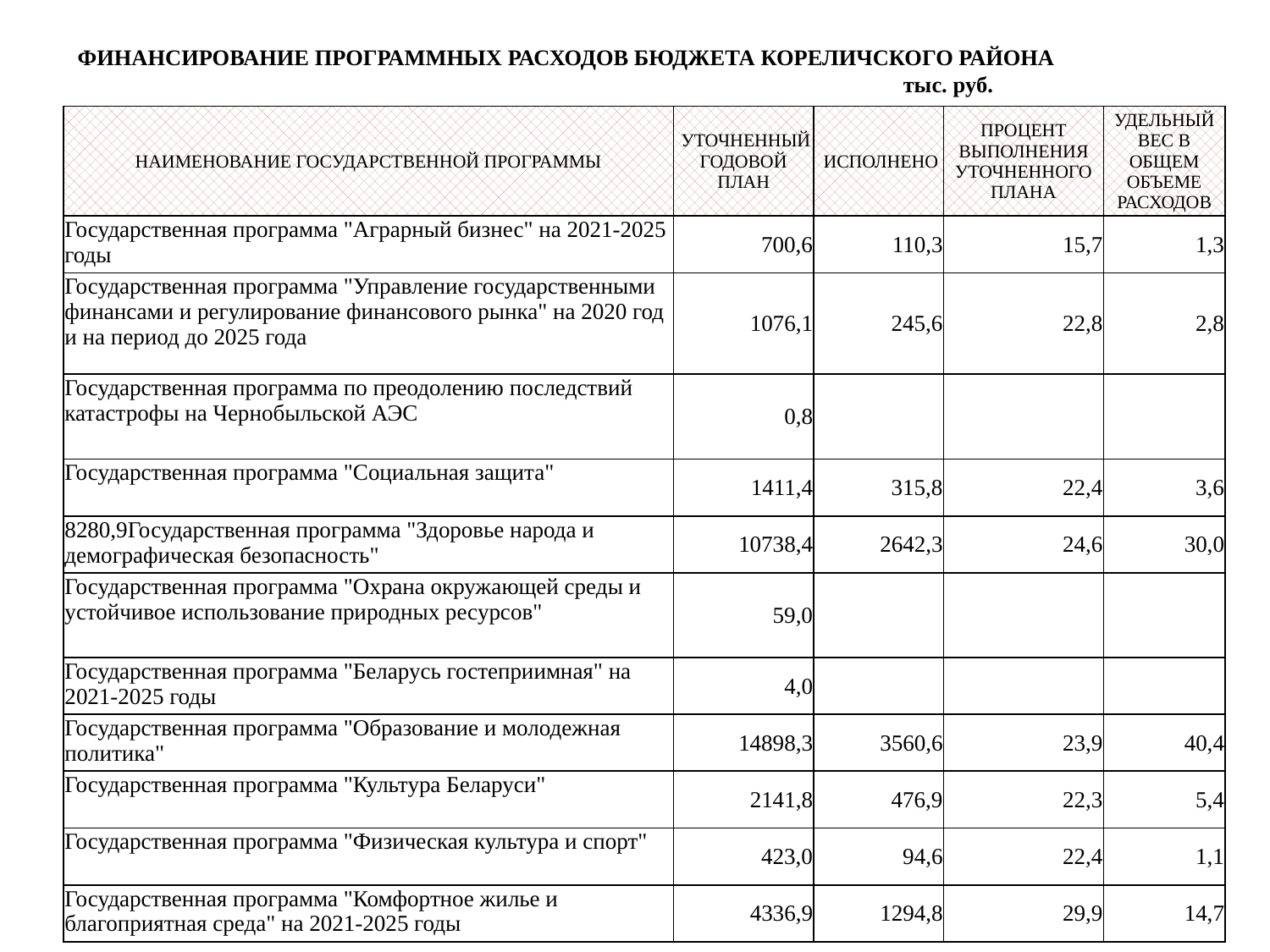

# ФИНАНСИРОВАНИЕ ПРОГРАММНЫХ РАСХОДОВ БЮДЖЕТА КОРЕЛИЧСКОГО РАЙОНА                      	                                                                                                                                                  тыс. руб.
| НАИМЕНОВАНИЕ ГОСУДАРСТВЕННОЙ ПРОГРАММЫ | УТОЧНЕННЫЙ ГОДОВОЙ ПЛАН | ИСПОЛНЕНО | ПРОЦЕНТ ВЫПОЛНЕНИЯ УТОЧНЕННОГО ПЛАНА | УДЕЛЬНЫЙ ВЕС В ОБЩЕМ ОБЪЕМЕ РАСХОДОВ |
| --- | --- | --- | --- | --- |
| Государственная программа "Аграрный бизнес" на 2021-2025 годы | 700,6 | 110,3 | 15,7 | 1,3 |
| Государственная программа "Управление государственными финансами и регулирование финансового рынка" на 2020 год и на период до 2025 года | 1076,1 | 245,6 | 22,8 | 2,8 |
| Государственная программа по преодолению последствий катастрофы на Чернобыльской АЭС | 0,8 |  |  |  |
| Государственная программа "Социальная защита" | 1411,4 | 315,8 | 22,4 | 3,6 |
| 8280,9Государственная программа "Здоровье народа и демографическая безопасность" | 10738,4 | 2642,3 | 24,6 | 30,0 |
| Государственная программа "Охрана окружающей среды и устойчивое использование природных ресурсов" | 59,0 |  |  |  |
| Государственная программа "Беларусь гостеприимная" на 2021-2025 годы | 4,0 |  |  |  |
| Государственная программа "Образование и молодежная политика" | 14898,3 | 3560,6 | 23,9 | 40,4 |
| Государственная программа "Культура Беларуси" | 2141,8 | 476,9 | 22,3 | 5,4 |
| Государственная программа "Физическая культура и спорт" | 423,0 | 94,6 | 22,4 | 1,1 |
| Государственная программа "Комфортное жилье и благоприятная среда" на 2021-2025 годы | 4336,9 | 1294,8 | 29,9 | 14,7 |